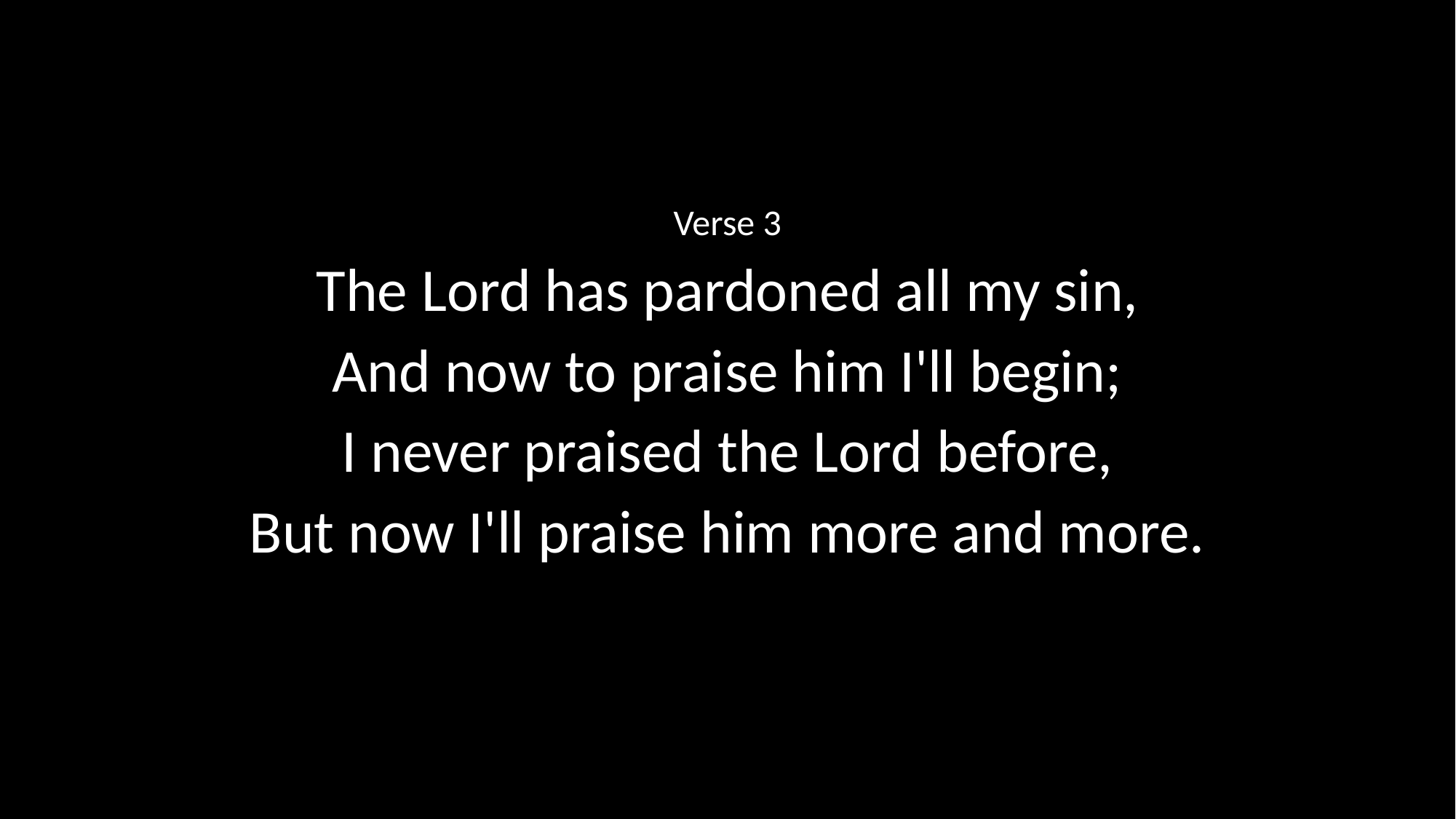

Verse 3
The Lord has pardoned all my sin,
And now to praise him I'll begin;
I never praised the Lord before,
But now I'll praise him more and more.